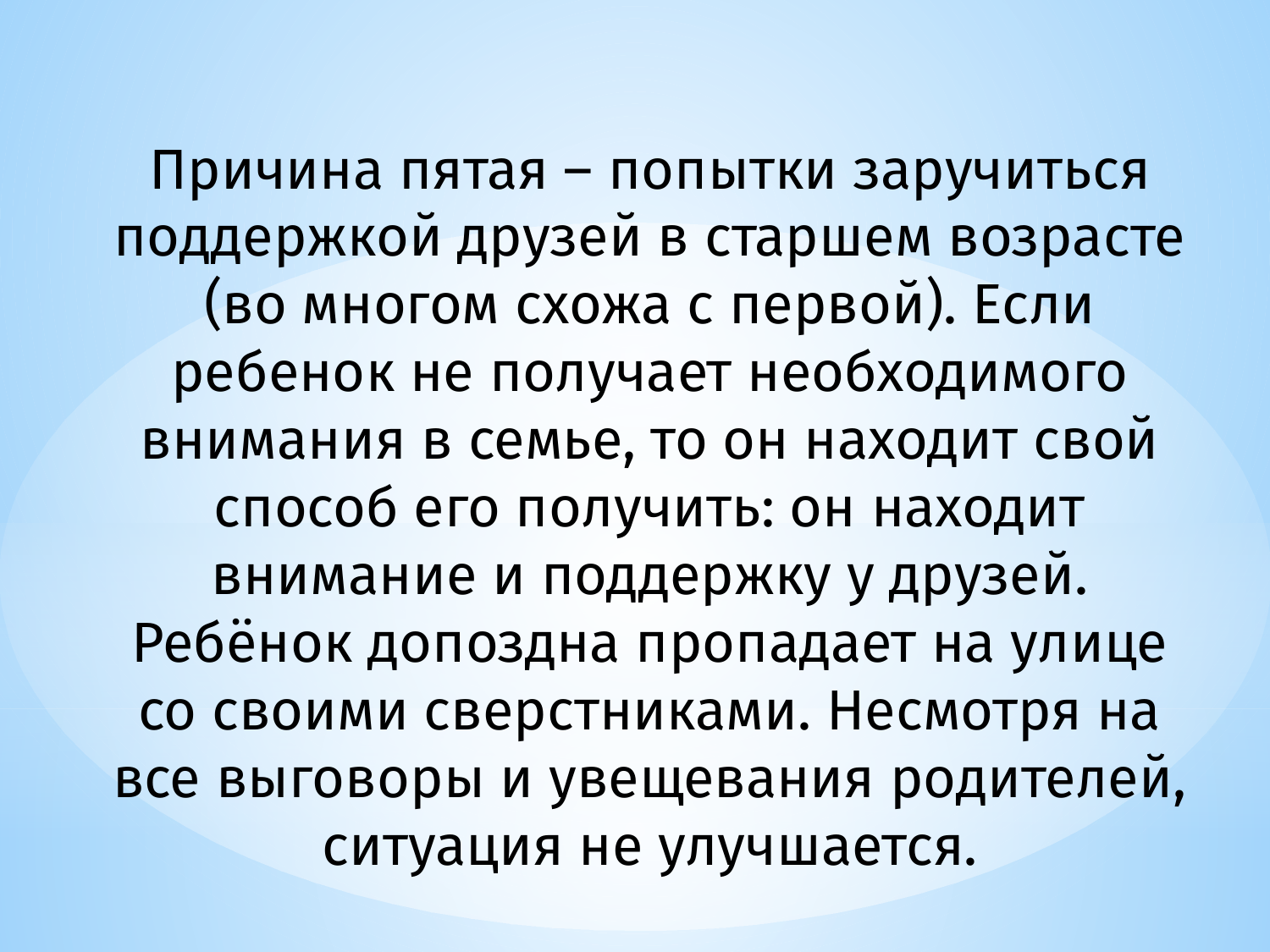

Причина пятая – попытки заручиться поддержкой друзей в старшем возрасте (во многом схожа с первой). Если ребенок не получает необходимого внимания в семье, то он находит свой способ его получить: он находит внимание и поддержку у друзей. Ребёнок допоздна пропадает на улице со своими сверстниками. Несмотря на все выговоры и увещевания родителей, ситуация не улучшается.